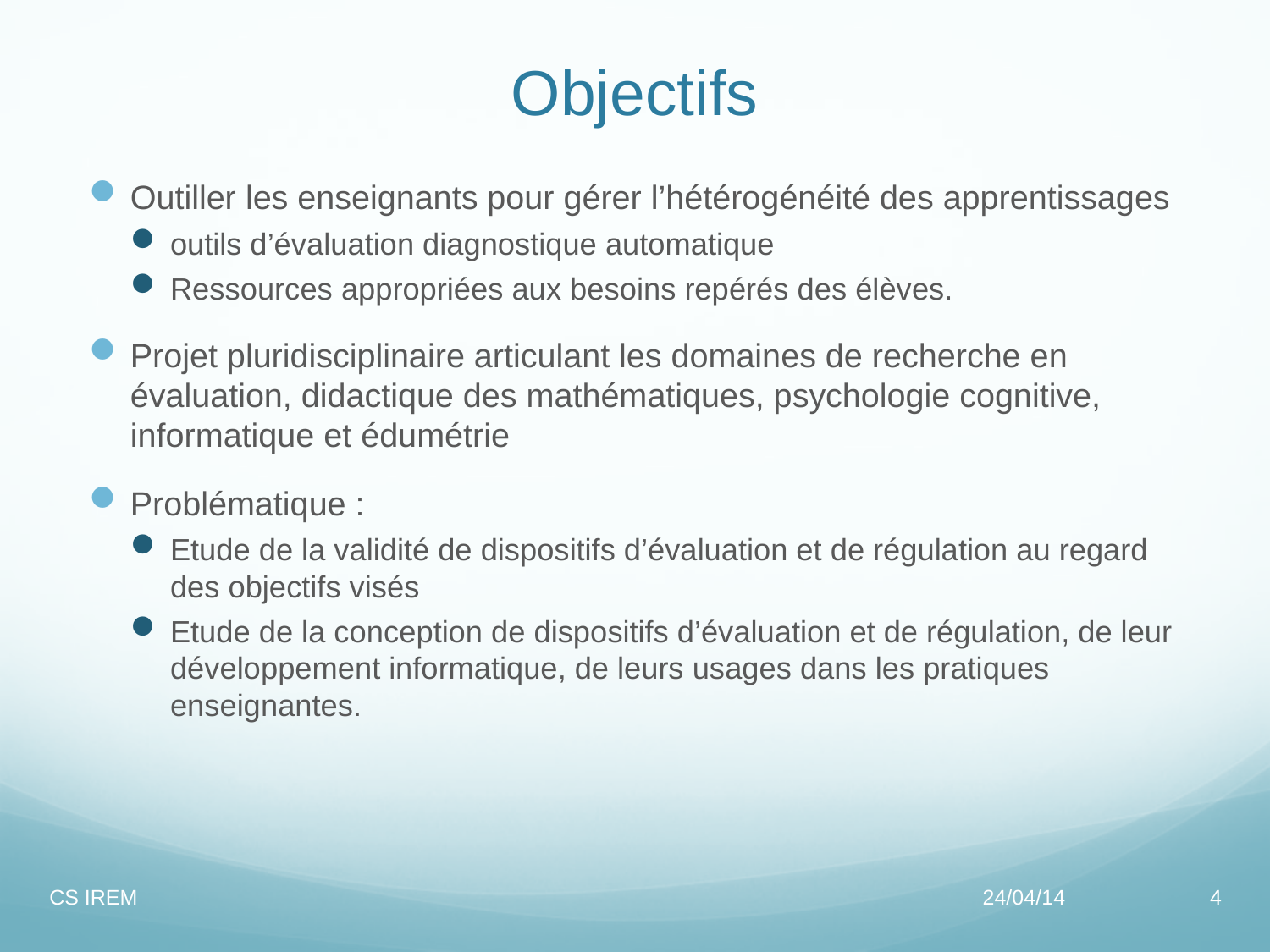

# Objectifs
Outiller les enseignants pour gérer l’hétérogénéité des apprentissages
outils d’évaluation diagnostique automatique
Ressources appropriées aux besoins repérés des élèves.
Projet pluridisciplinaire articulant les domaines de recherche en évaluation, didactique des mathématiques, psychologie cognitive, informatique et édumétrie
Problématique :
Etude de la validité de dispositifs d’évaluation et de régulation au regard des objectifs visés
Etude de la conception de dispositifs d’évaluation et de régulation, de leur développement informatique, de leurs usages dans les pratiques enseignantes.

CS IREM
24/04/14
4